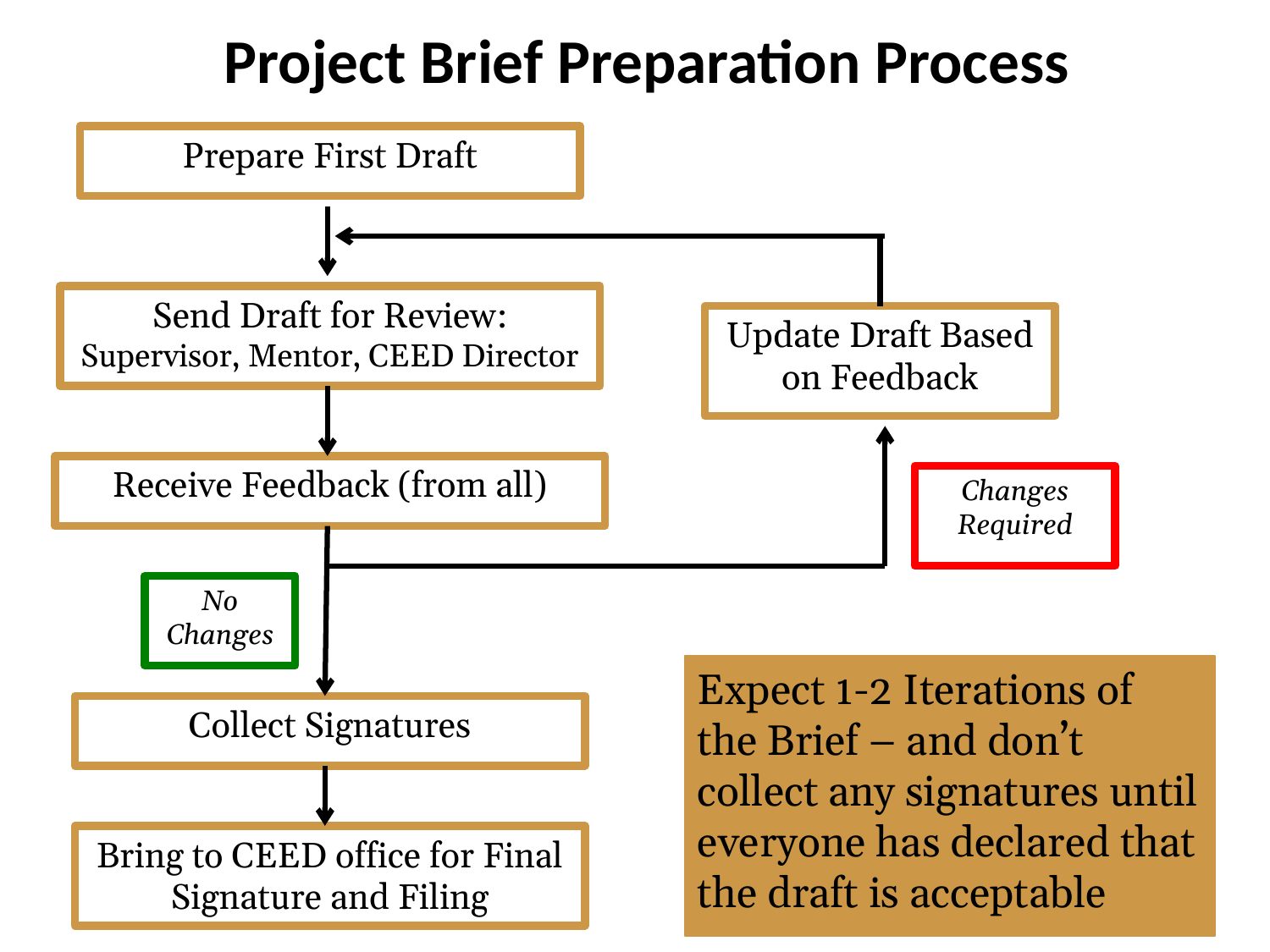

# Project Brief Preparation Process
Prepare First Draft
Send Draft for Review:
Supervisor, Mentor, CEED Director
Update Draft Based on Feedback
Receive Feedback (from all)
Changes Required
No Changes
Expect 1-2 Iterations of the Brief – and don’t collect any signatures until everyone has declared that the draft is acceptable
Collect Signatures
Bring to CEED office for Final Signature and Filing